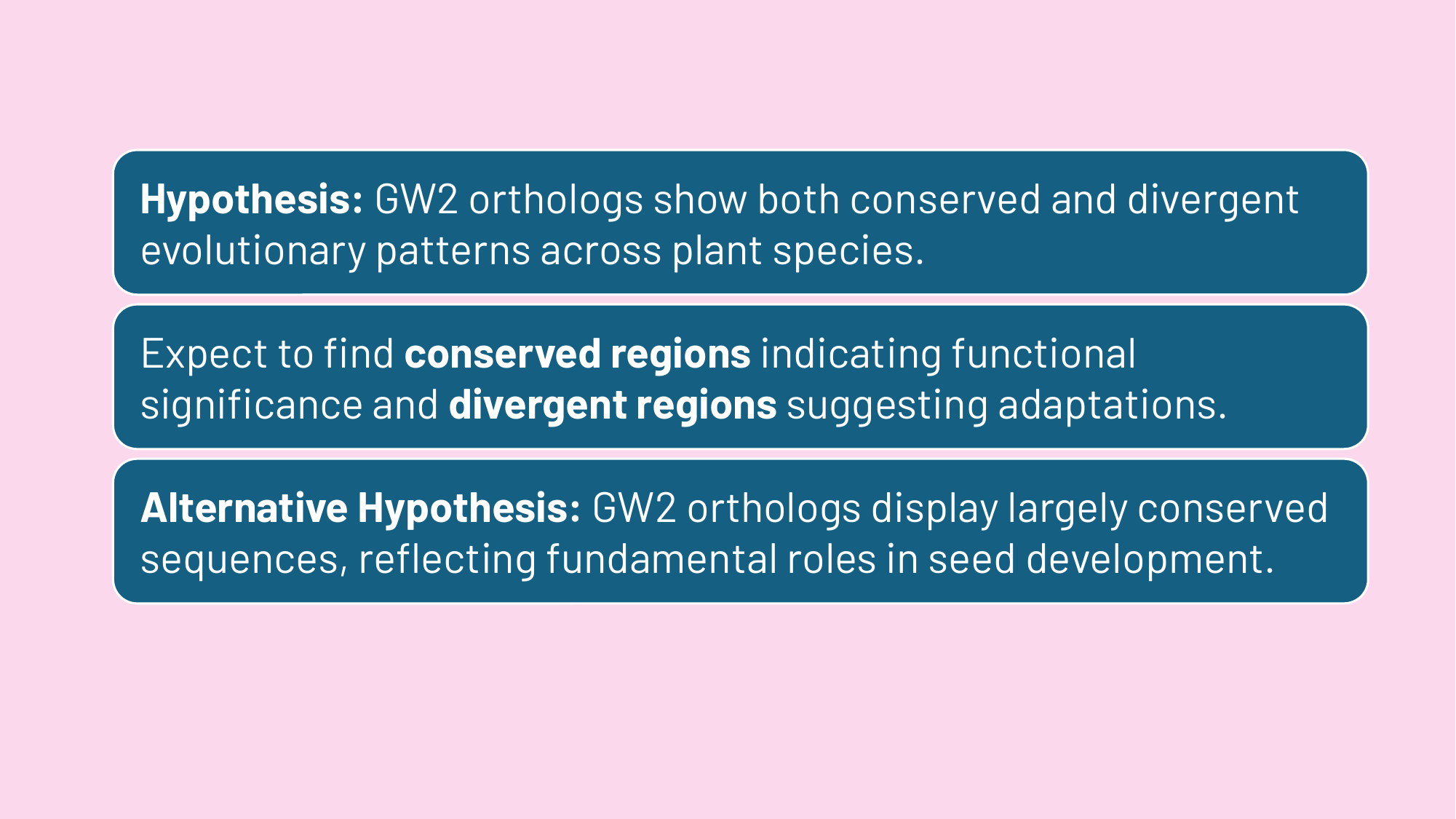

Hypothesis: GW2 orthologs show both conserved and divergent evolutionary patterns across plant species.
Expect to find conserved regions indicating functional significance and divergent regions suggesting adaptations.
Alternative Hypothesis: GW2 orthologs display largely conserved sequences, reflecting fundamental roles in seed development.